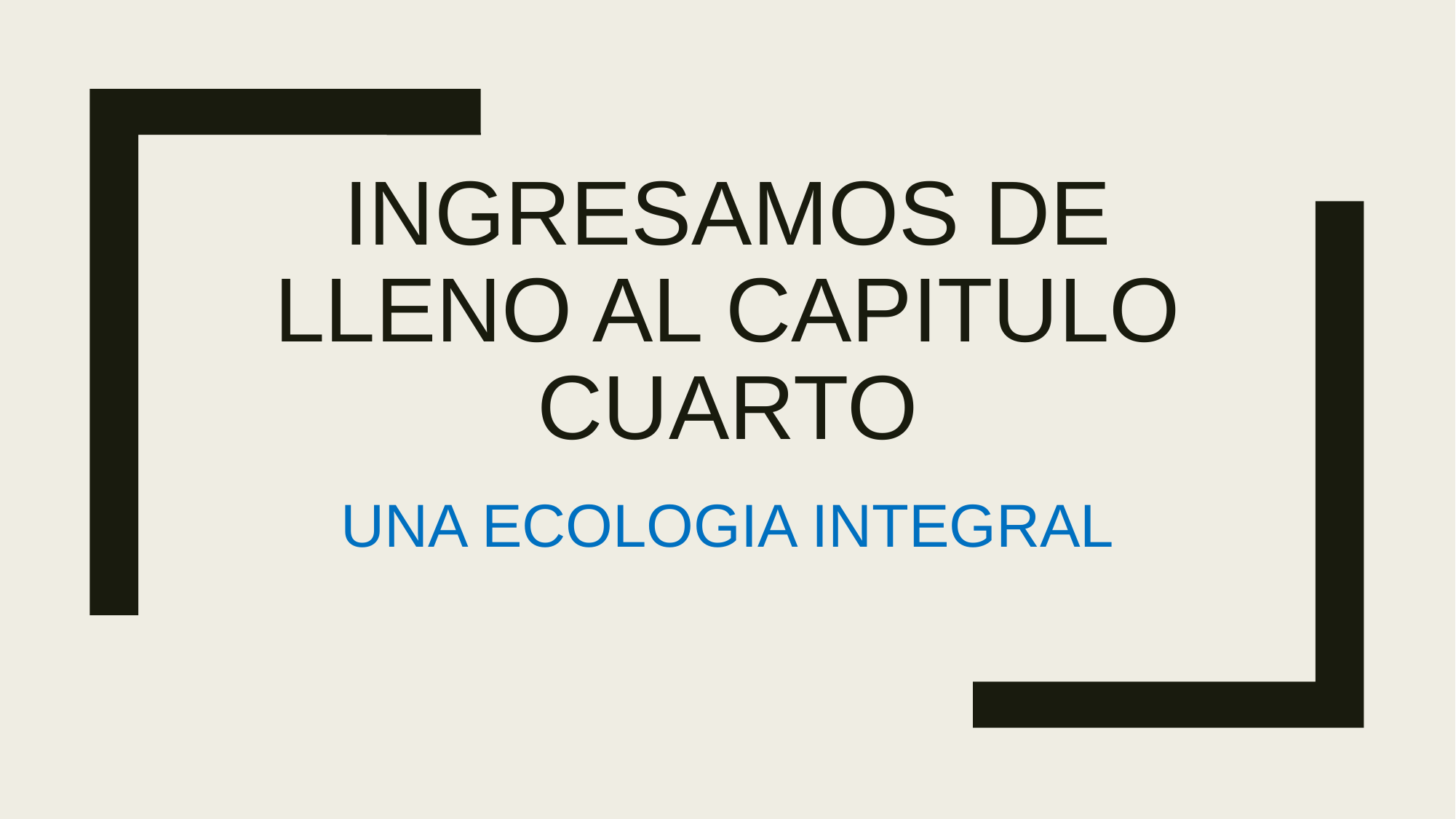

# Ingresamos de lleno al capitulo cuarto
UNA ECOLOGIA INTEGRAL